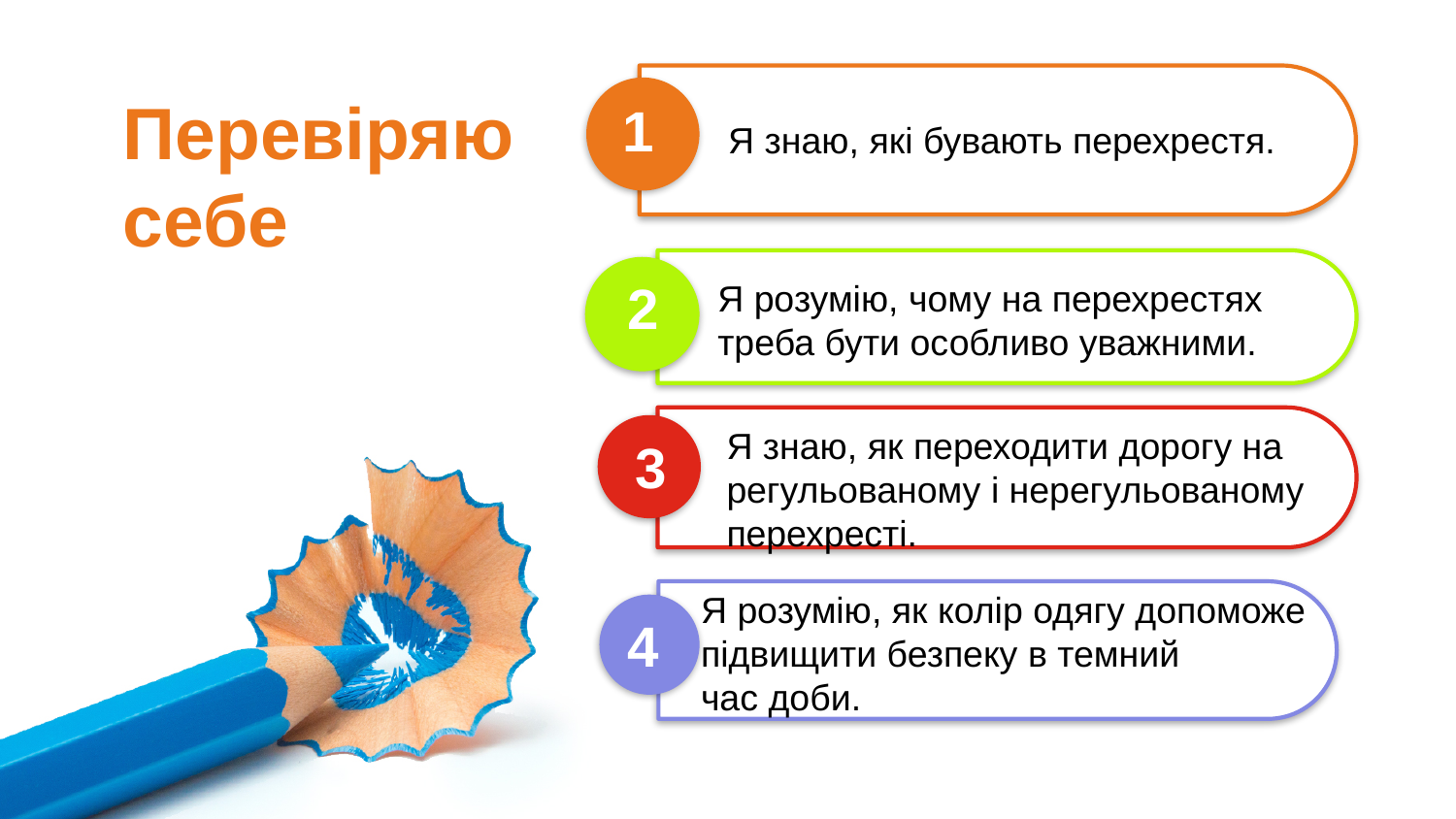

Перевіряю себе

1
Я знаю, які бувають перехрестя.

2
Я розумію, чому на перехрестях
треба бути особливо уважними.

Я знаю, як переходити дорогу на
регульованому і нерегульованому
перехресті.
3
Я розумію, як колір одягу допоможе підвищити безпеку в темний
час доби.

4